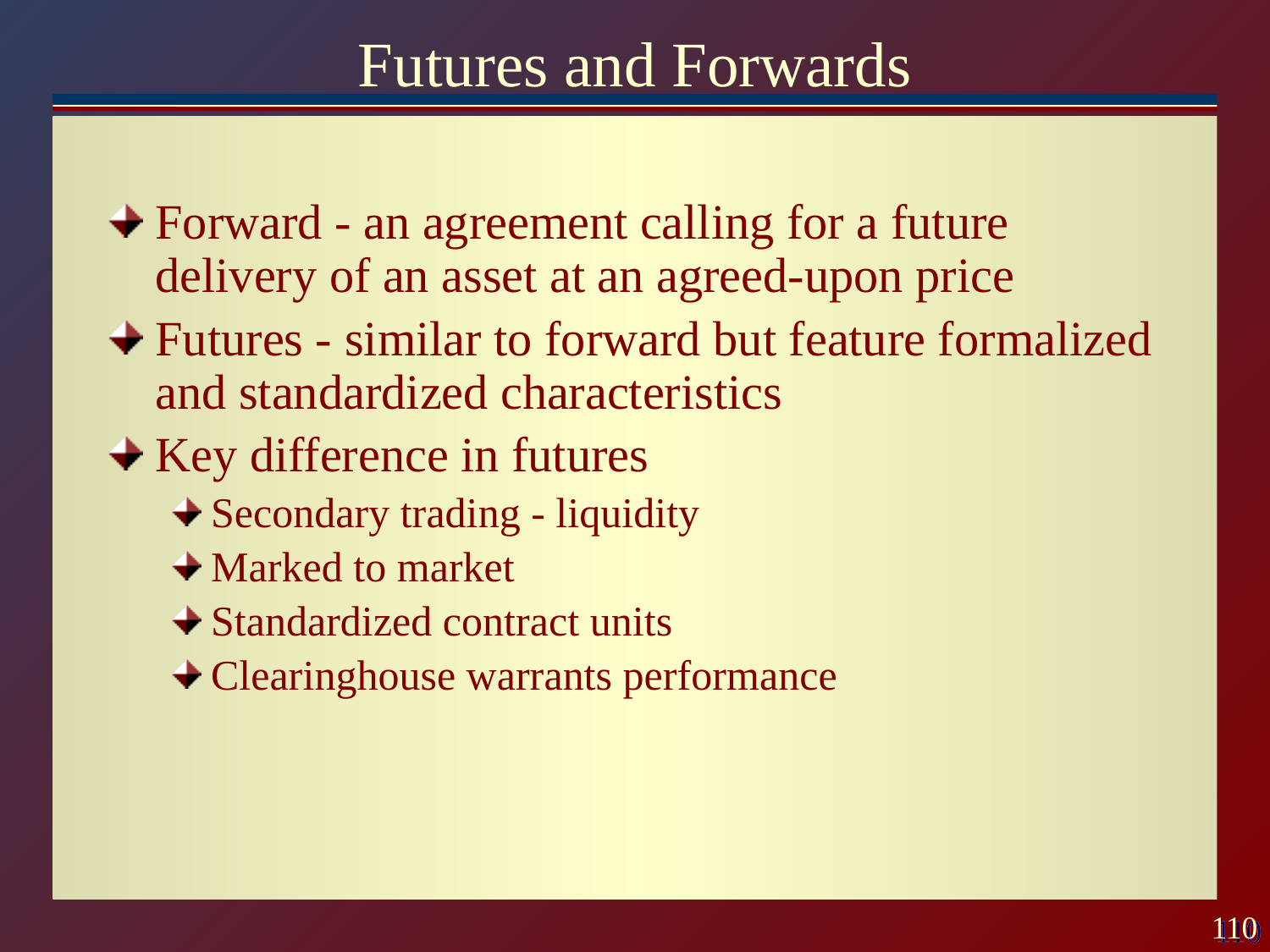

# Futures and Forwards
Forward - an agreement calling for a future delivery of an asset at an agreed-upon price
Futures - similar to forward but feature formalized and standardized characteristics
Key difference in futures
Secondary trading - liquidity
Marked to market
Standardized contract units
Clearinghouse warrants performance